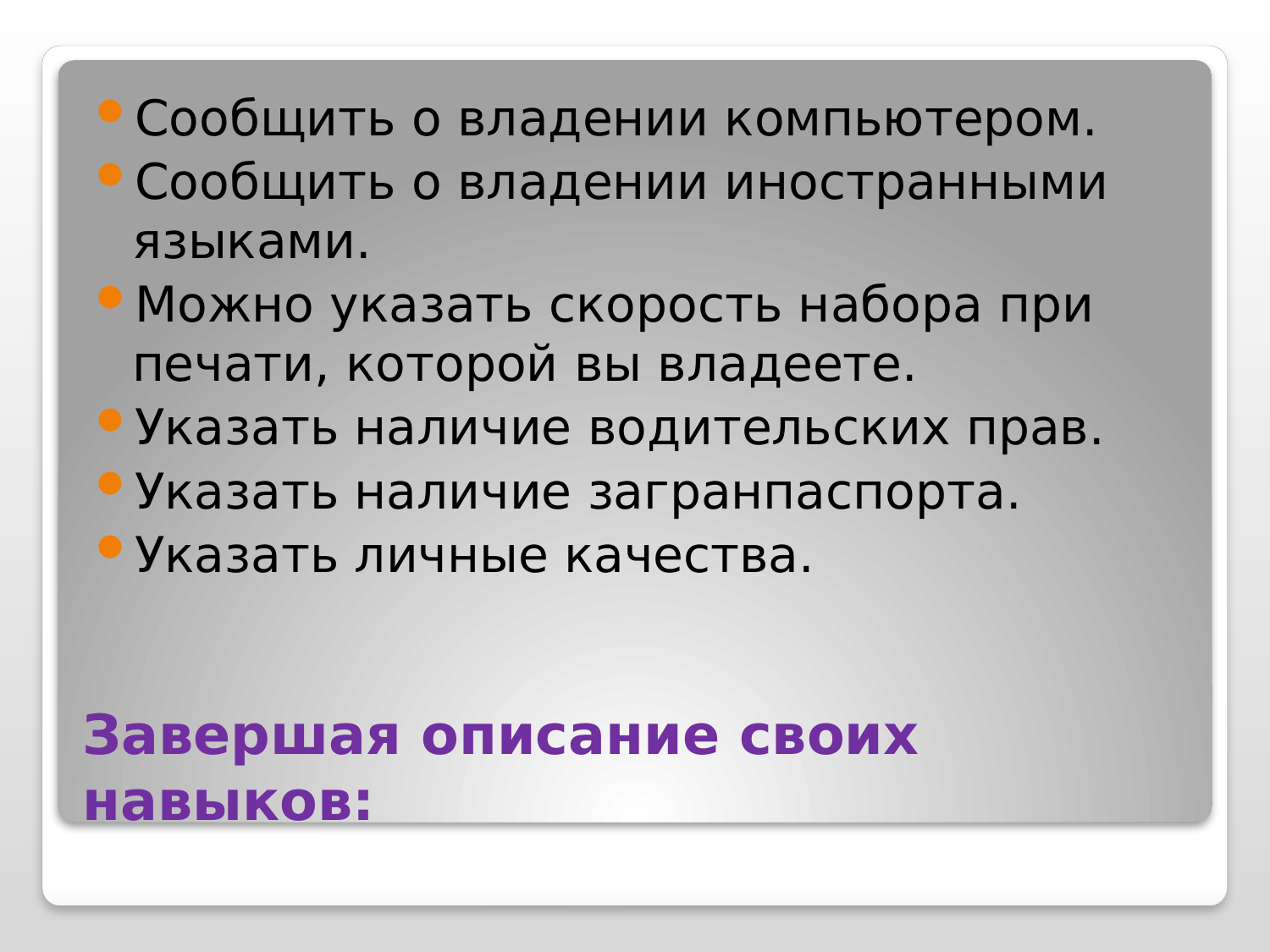

Сообщить о владении компьютером.
Сообщить о владении иностранными языками.
Можно указать скорость набора при печати, которой вы владеете.
Указать наличие водительских прав.
Указать наличие загранпаспорта.
Указать личные качества.
# Завершая описание своих навыков: